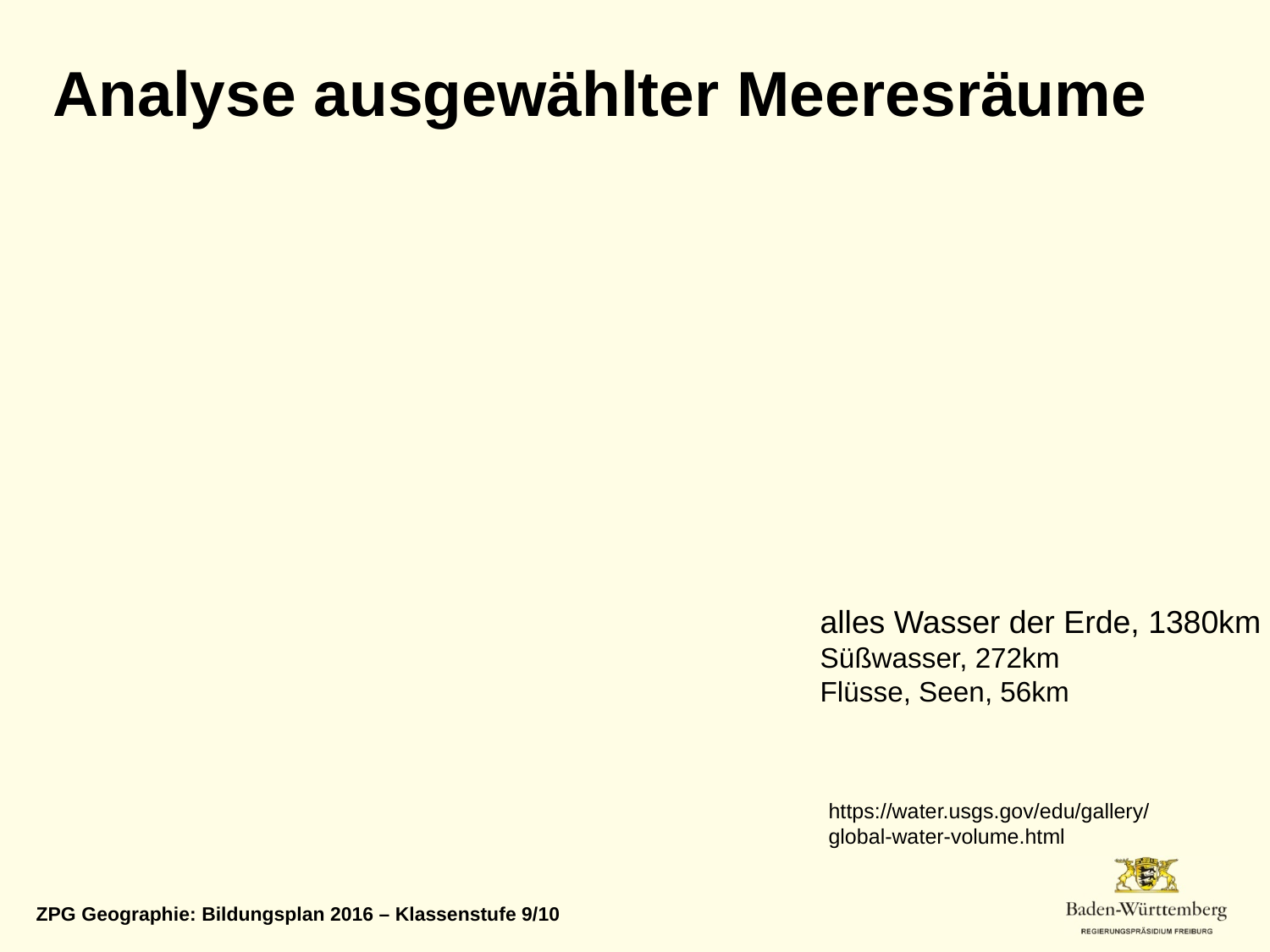

Analyse ausgewählter Meeresräume
alles Wasser der Erde, 1380km
Süßwasser, 272km
Flüsse, Seen, 56km
https://water.usgs.gov/edu/gallery/
global-water-volume.html